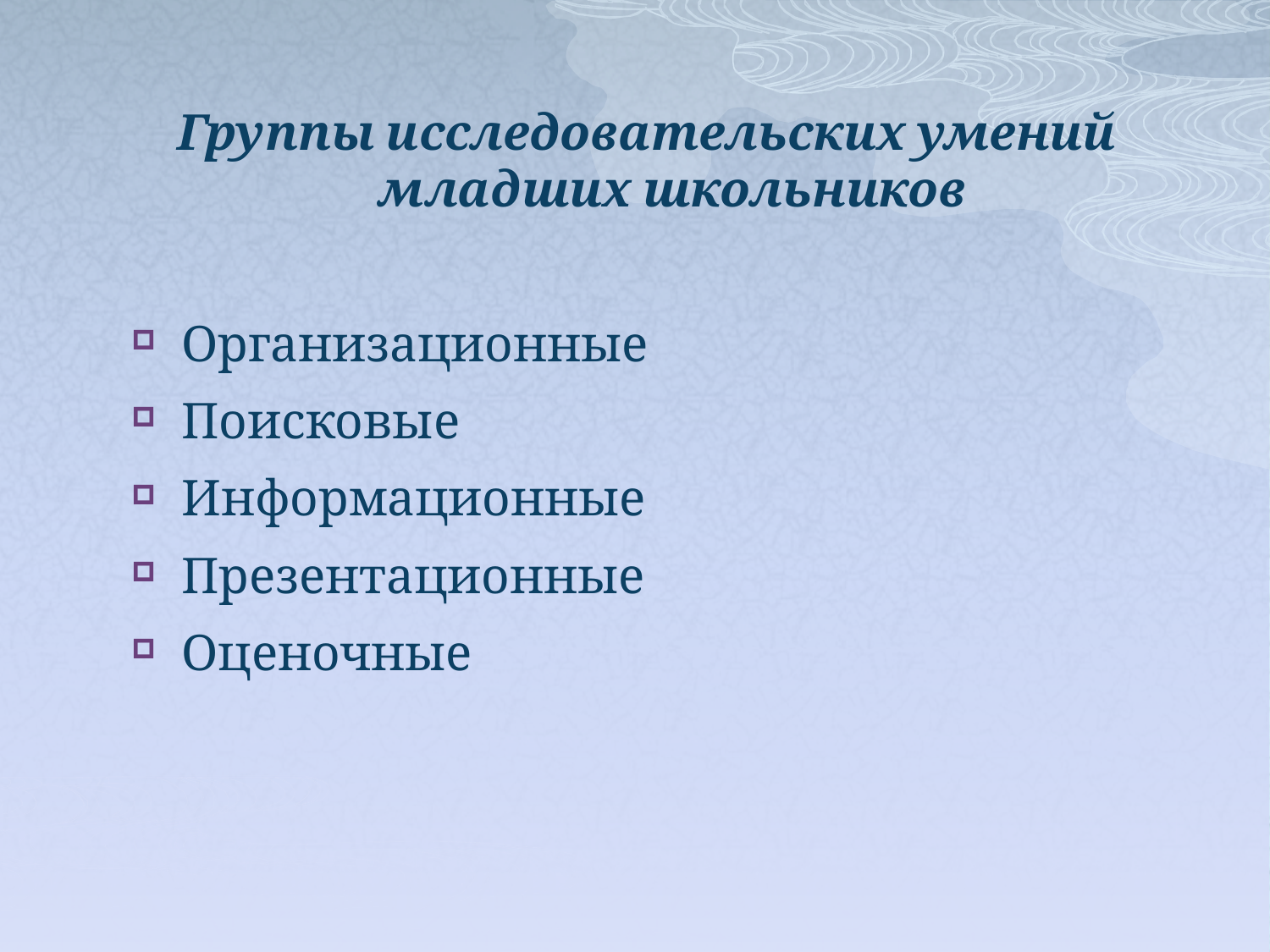

Группы исследовательских умений младших школьников

Организационные
Поисковые
Информационные
Презентационные
Оценочные